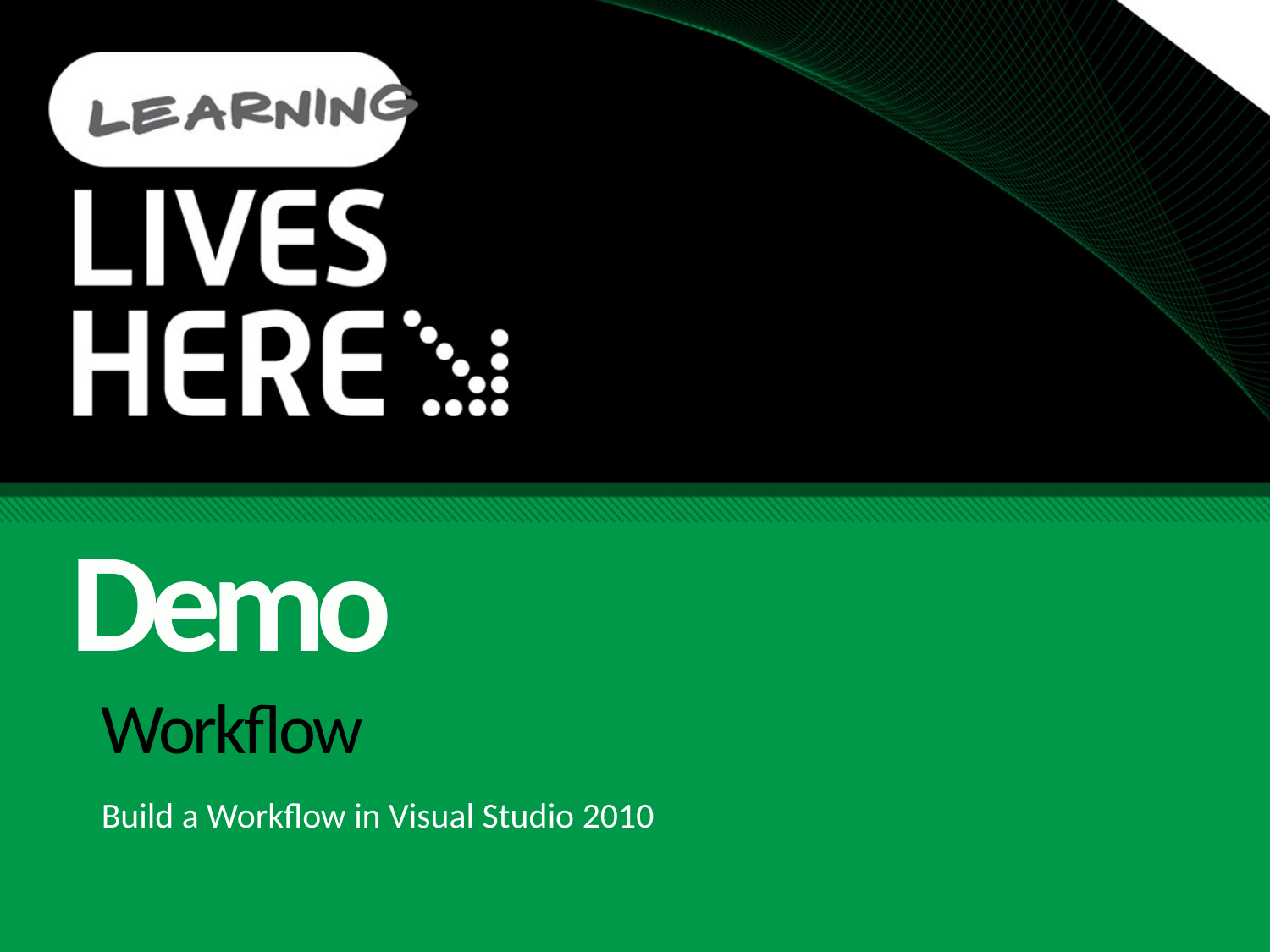

Demo
# Workflow
Build a Workflow in Visual Studio 2010